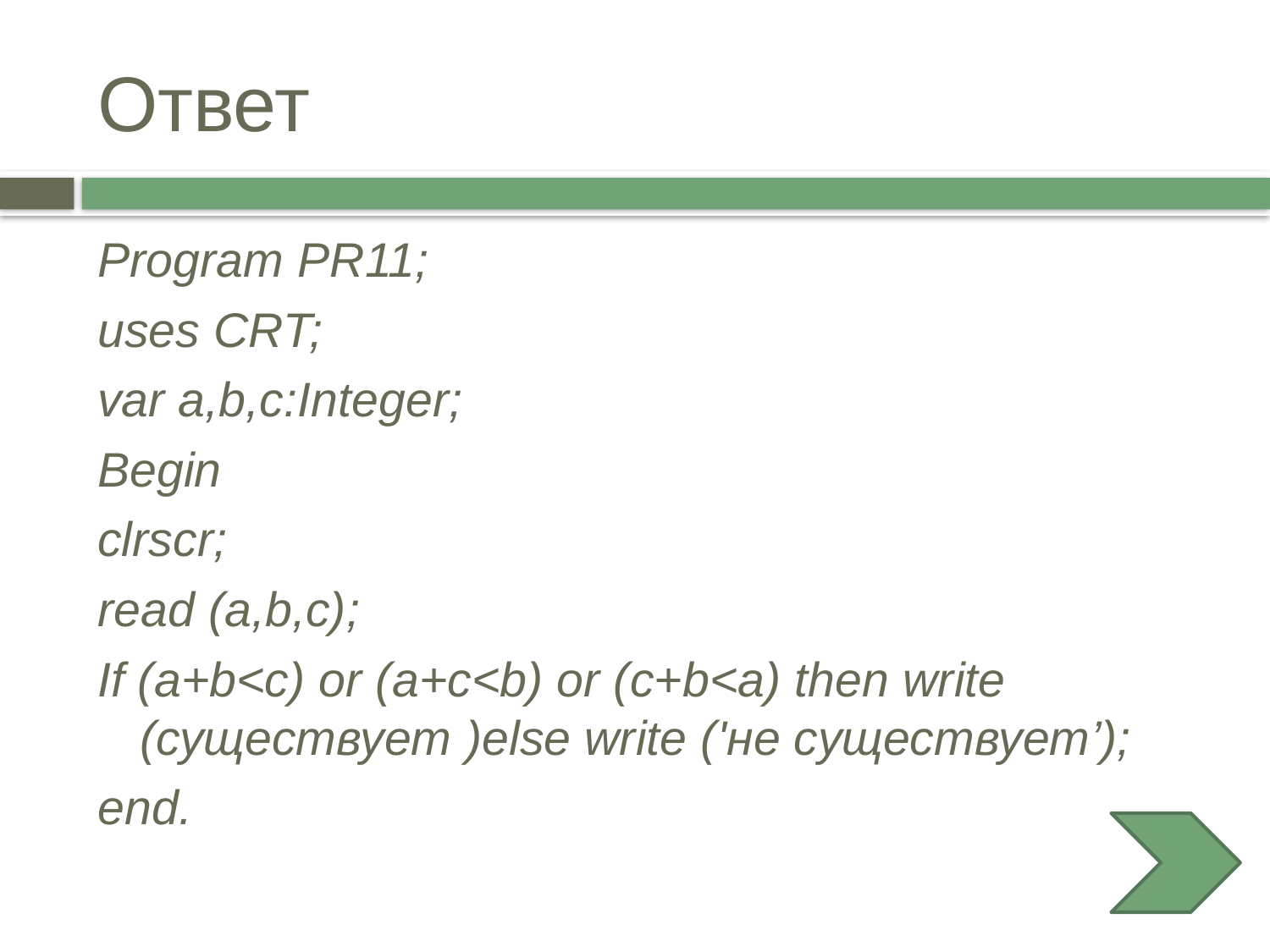

# Ответ
Program PR11;
uses CRT;
var a,b,c:Integer;
Begin
clrscr;
read (a,b,c);
If (a+b<c) or (a+c<b) or (c+b<a) then write (существует )else write ('не существует’);
end.